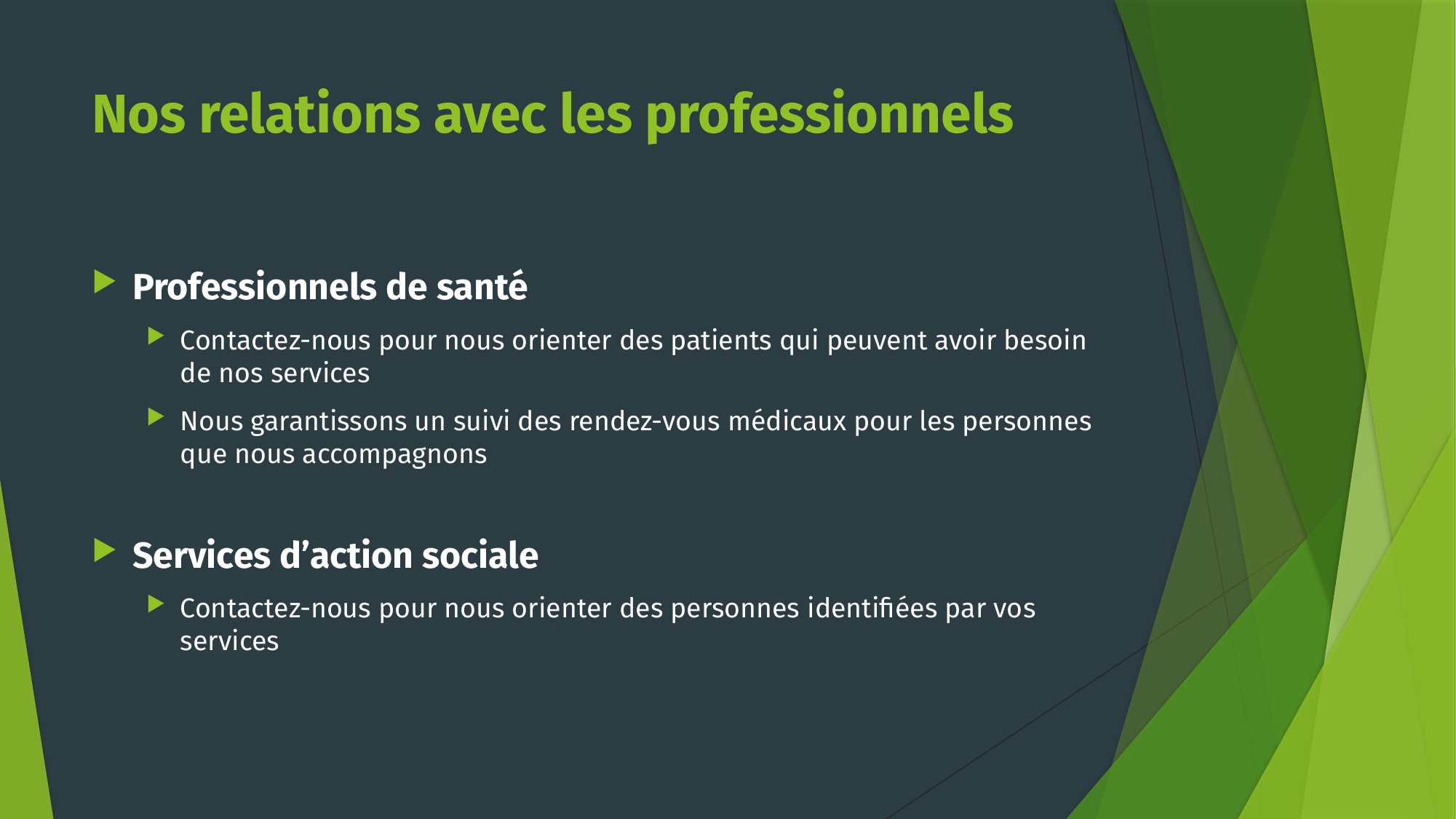

# Nos relations avec les professionnels
Professionnels de santé
Contactez-nous pour nous orienter des patients qui peuvent avoir besoin de nos services
Nous garantissons un suivi des rendez-vous médicaux pour les personnes que nous accompagnons

Services d’action sociale
Contactez-nous pour nous orienter des personnes identifiées par vos services